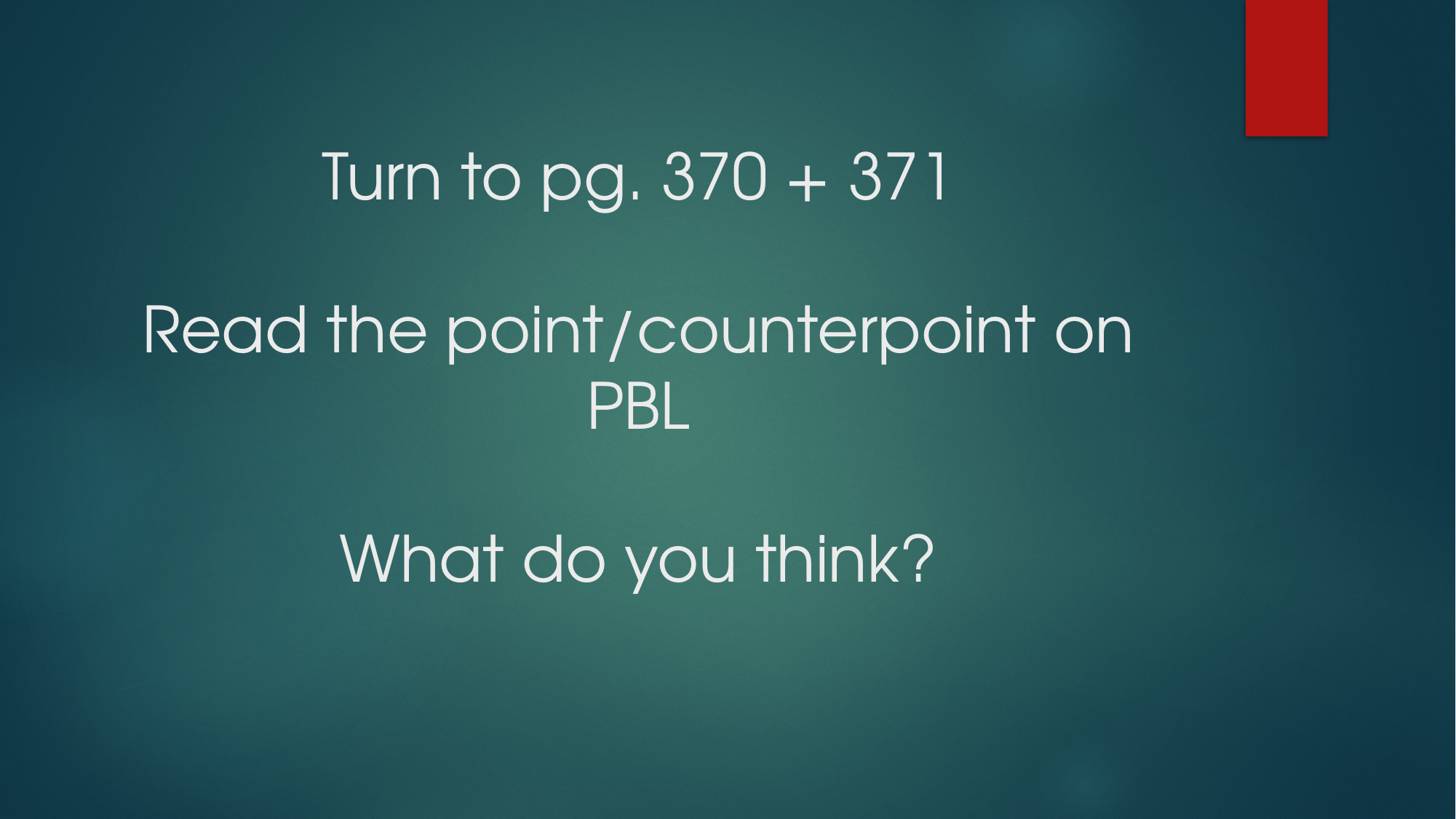

# Turn to pg. 370 + 371 Read the point/counterpoint on PBL What do you think?